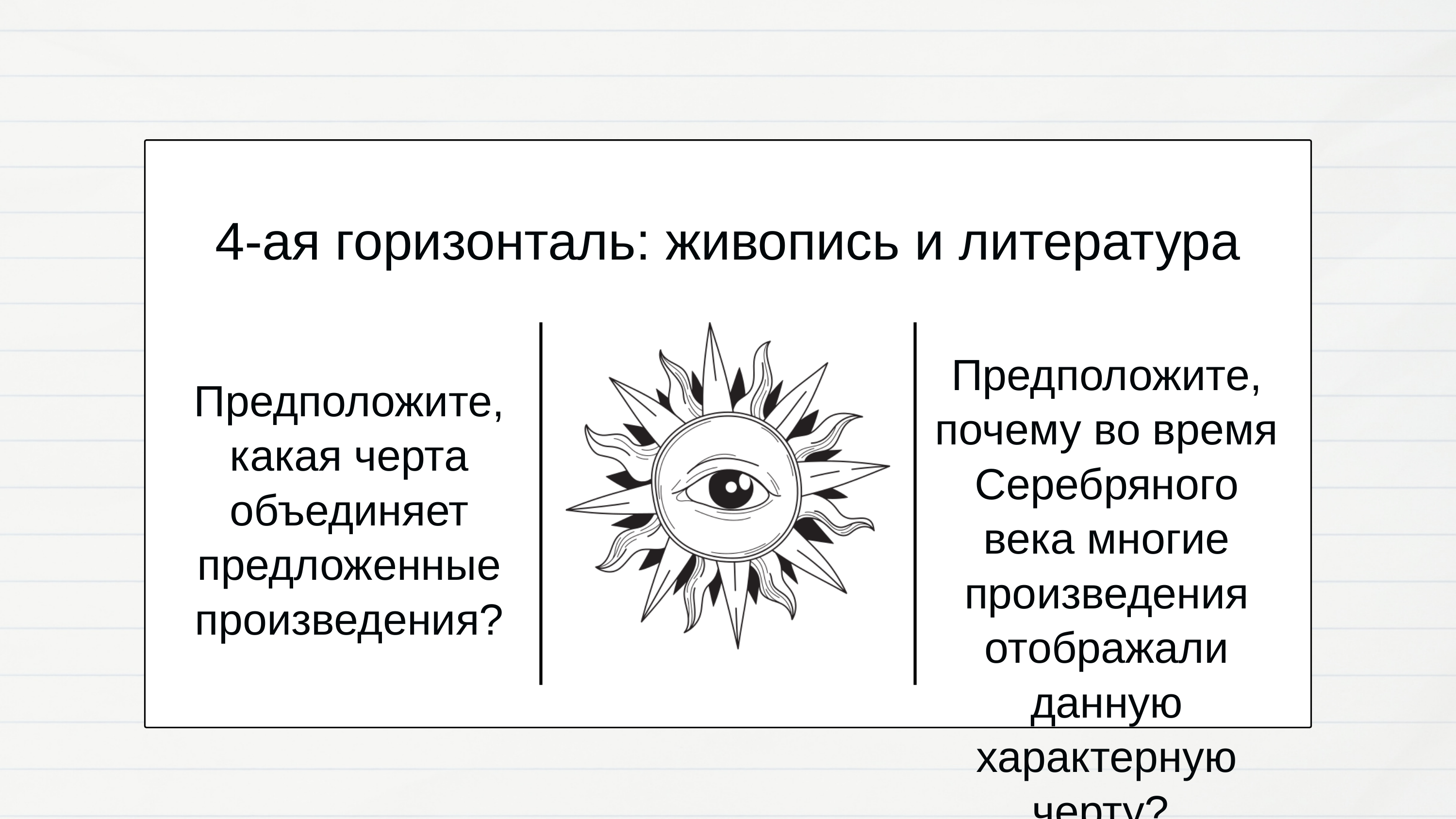

4-ая горизонталь: живопись и литература

Предположите, почему во время Серебряного века многие произведения отображали данную характерную черту?
Предположите, какая черта объединяет предложенные произведения?